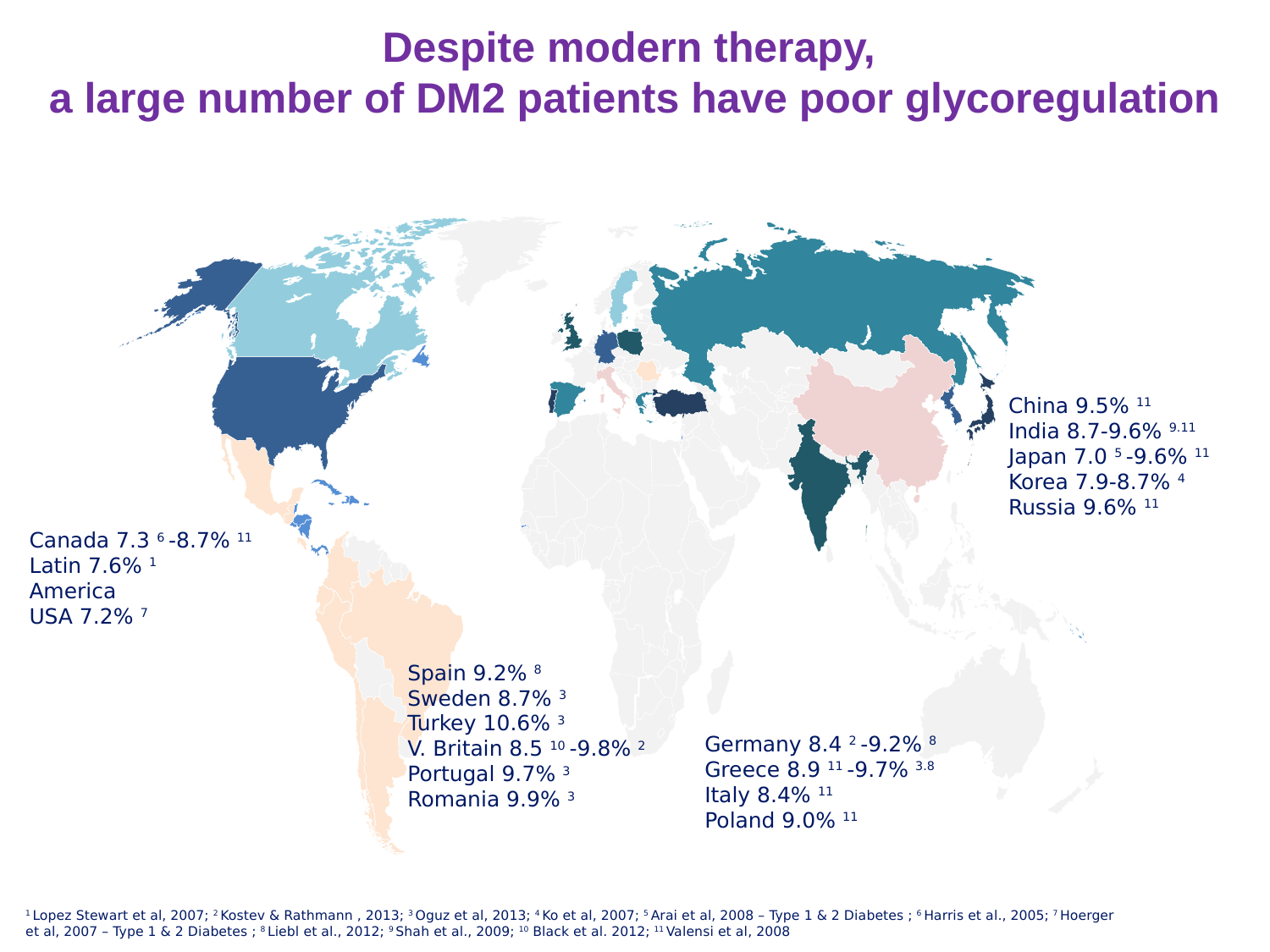

Despite modern therapy,
a large number of DM2 patients have poor glycoregulation

China 9.5% 11
India 8.7-9.6% 9.11
Japan 7.0 5 -9.6% 11
Korea 7.9-8.7% 4
Russia 9.6% 11

Canada 7.3 6 -8.7% 11
Latin 7.6% 1
America
USA 7.2% 7

Spain 9.2% 8
Sweden 8.7% 3
Turkey 10.6% 3
V. Britain 8.5 10 -9.8% 2
Portugal 9.7% 3
Romania 9.9% 3

Germany 8.4 2 -9.2% 8
Greece 8.9 11 -9.7% 3.8
Italy 8.4% 11
Poland 9.0% 11

1 Lopez Stewart et al, 2007; 2 Kostev & Rathmann , 2013; 3 Oguz et al, 2013; 4 Ko et al, 2007; 5 Arai et al, 2008 – Type 1 & 2 Diabetes ; 6 Harris et al., 2005; 7 Hoerger et al, 2007 – Type 1 & 2 Diabetes ; 8 Liebl et al., 2012; 9 Shah et al., 2009; 10 Black et al. 2012; 11 Valensi et al, 2008